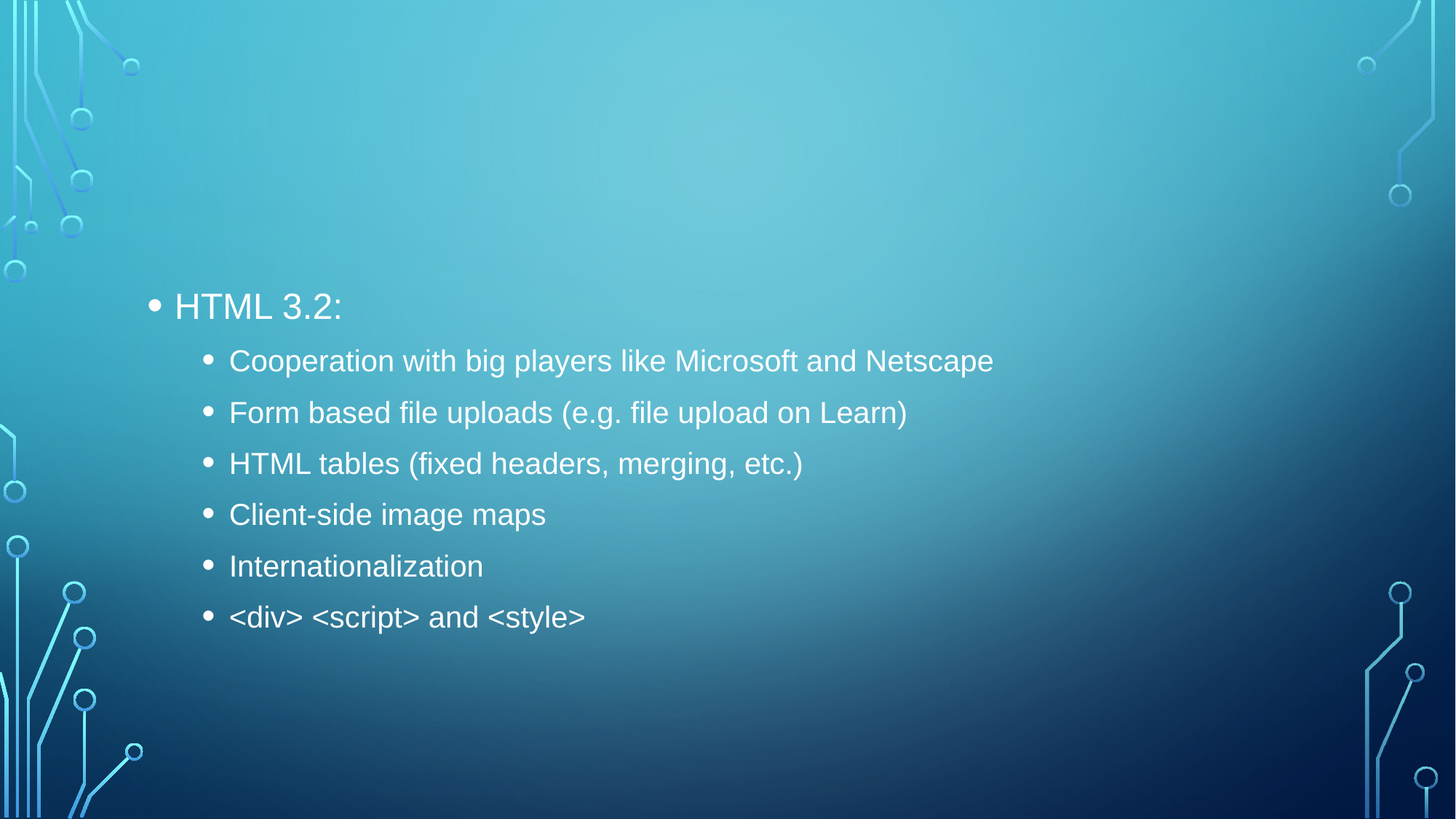

#
HTML 3.2:
Cooperation with big players like Microsoft and Netscape
Form based file uploads (e.g. file upload on Learn)
HTML tables (fixed headers, merging, etc.)
Client-side image maps
Internationalization
<div> <script> and <style>